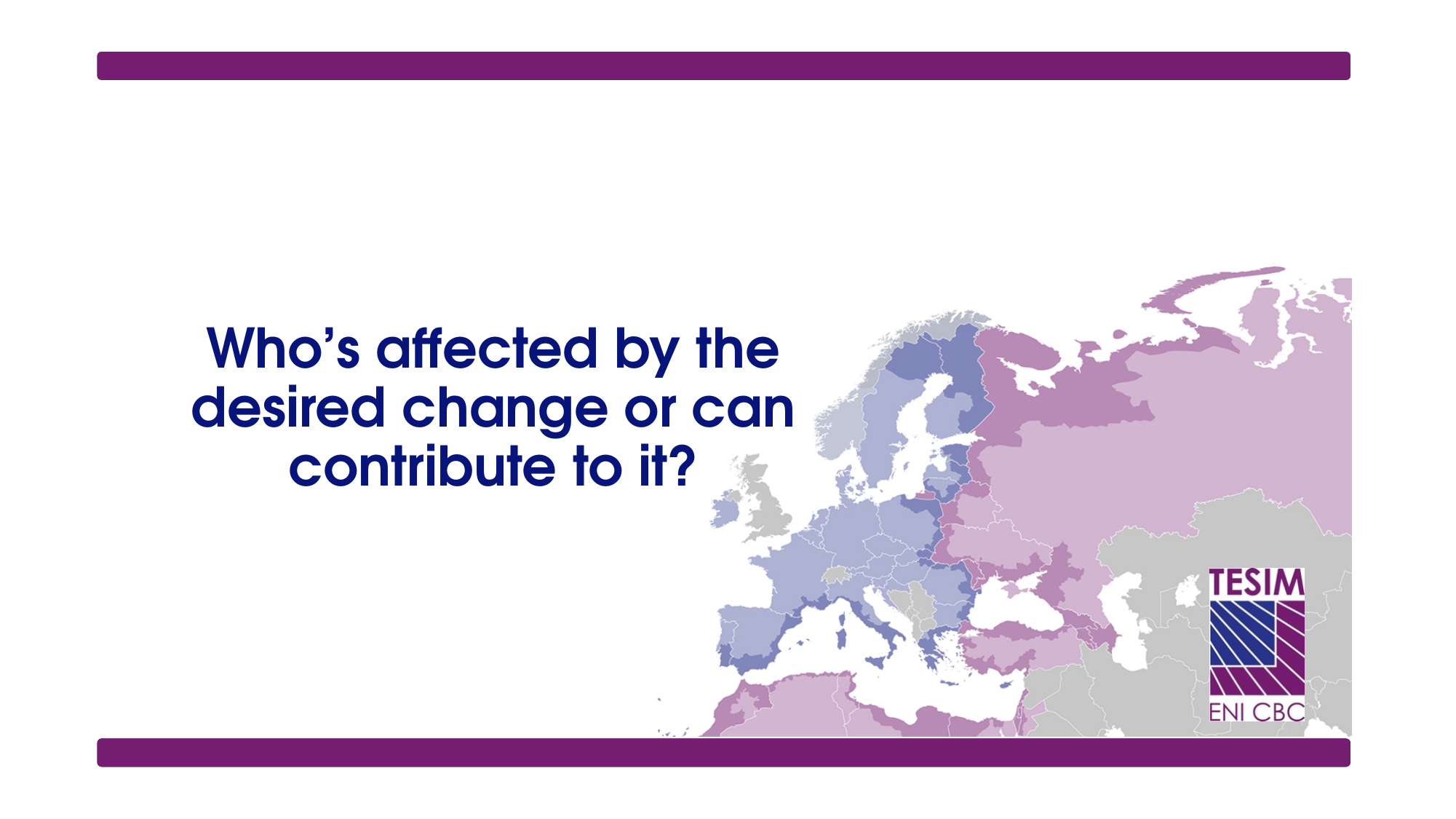

# Who’s affected by the desired change or can contribute to it?